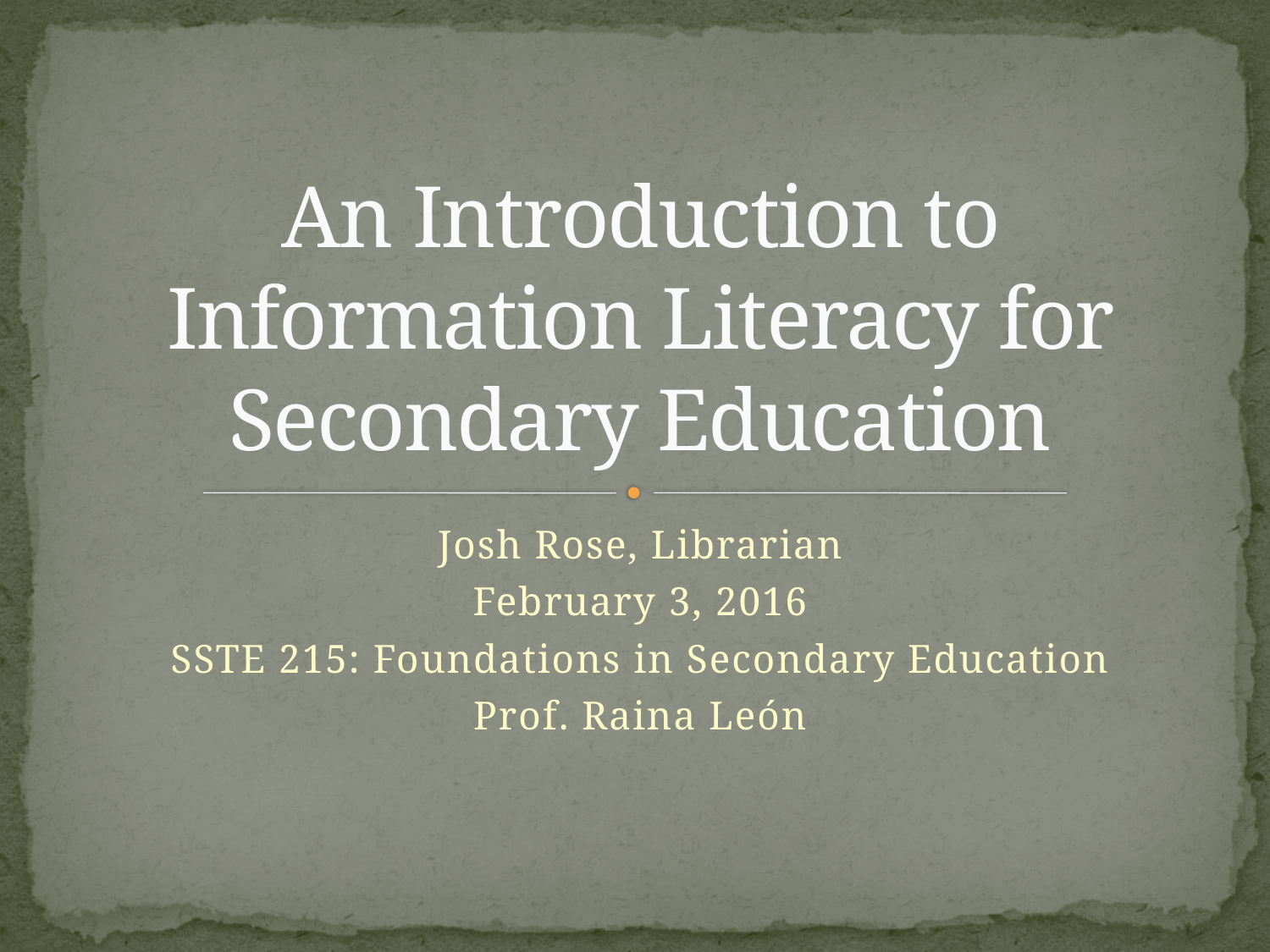

# An Introduction to Information Literacy for Secondary Education
Josh Rose, Librarian
February 3, 2016
SSTE 215: Foundations in Secondary Education
Prof. Raina León